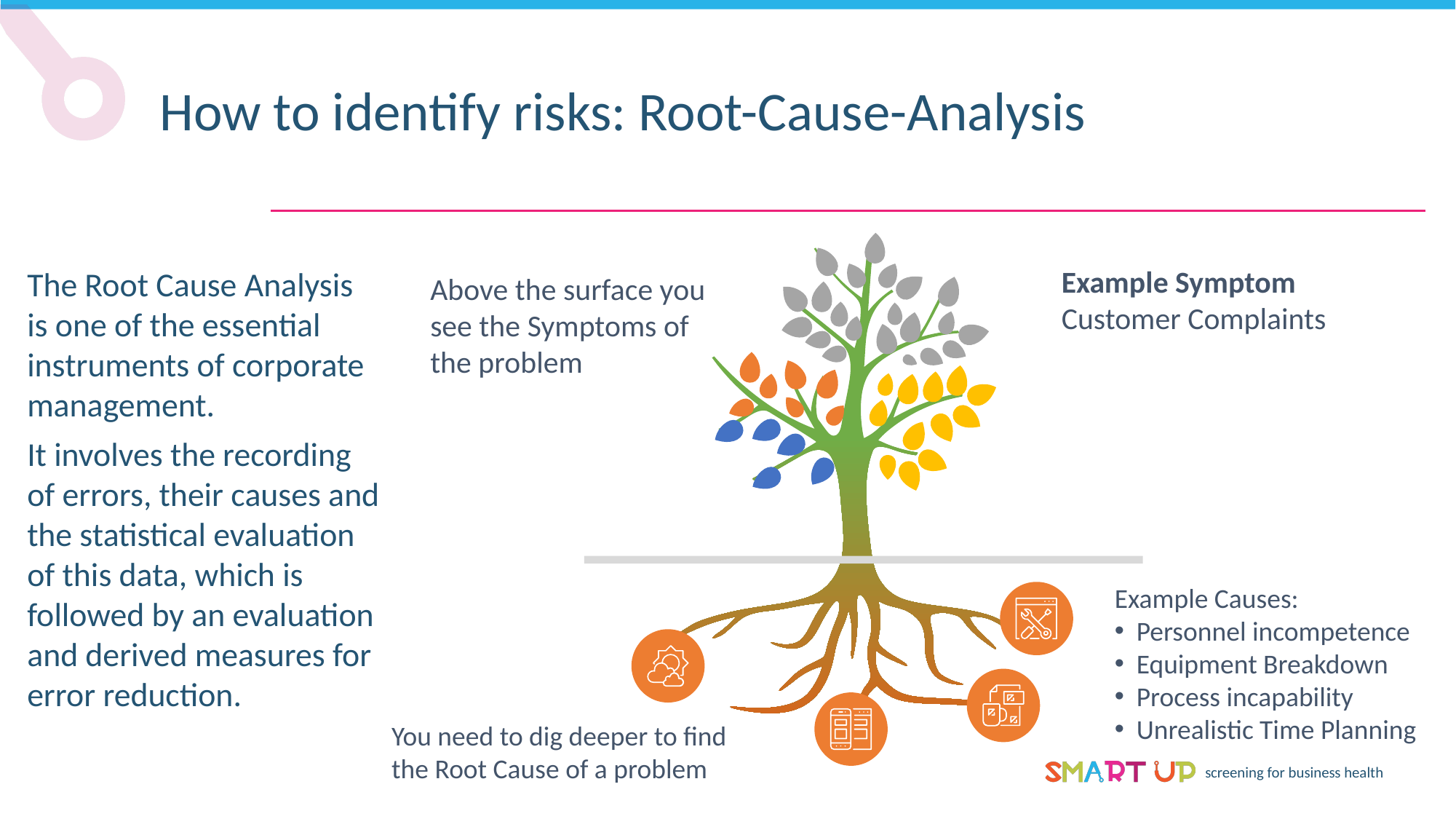

How to identify risks: Root-Cause-Analysis

The Root Cause Analysis is one of the essential instruments of corporate management.
It involves the recording of errors, their causes and the statistical evaluation of this data, which is followed by an evaluation and derived measures for error reduction.
Above the surface you see the Symptoms of the problem

Example Symptom  Customer Complaints

Example Causes:
Personnel incompetence
Equipment Breakdown
Process incapability
Unrealistic Time Planning

You need to dig deeper to find
the Root Cause of a problem